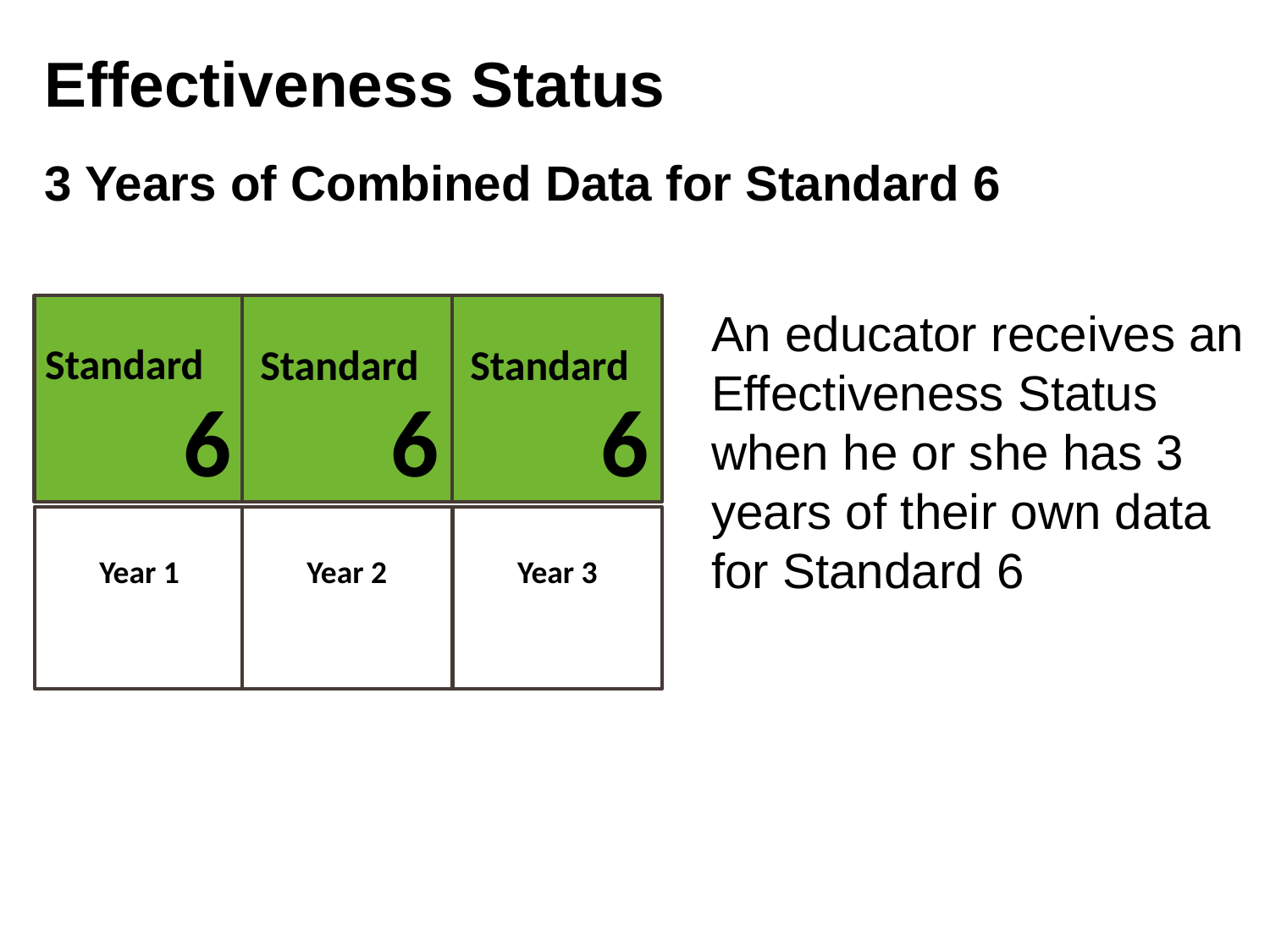

Effectiveness Status
3 Years of Combined Data for Standard 6
6
6
6
Standard
Standard
Standard

Year 1

Year 2

Year 3
An educator receives an Effectiveness Status when he or she has 3 years of their own data for Standard 6